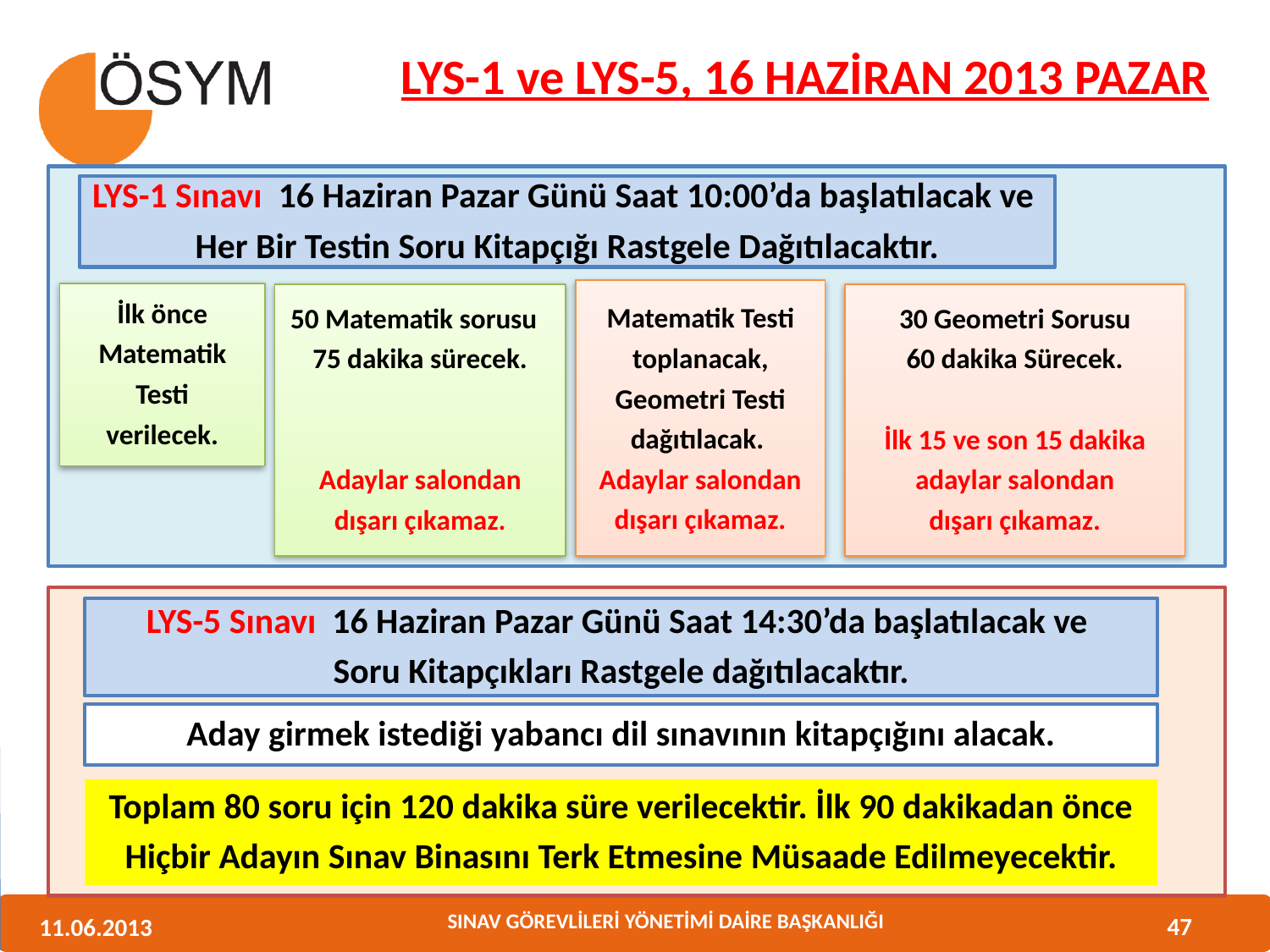

# LYS-1 ve LYS-5, 16 HAZİRAN 2013 PAZAR

LYS-1 Sınavı  16 Haziran Pazar Günü Saat 10:00’da başlatılacak ve
Her Bir Testin Soru Kitapçığı Rastgele Dağıtılacaktır.

Matematik Testi
toplanacak,
Geometri Testi
dağıtılacak.
Adaylar salondan
dışarı çıkamaz.

İlk önce
Matematik
Testi
verilecek.
50 Matematik sorusu
75 dakika sürecek.

Adaylar salondan
dışarı çıkamaz.
30 Geometri Sorusu
60 dakika Sürecek.

İlk 15 ve son 15 dakika
adaylar salondan
dışarı çıkamaz.

LYS-5 Sınavı  16 Haziran Pazar Günü Saat 14:30’da başlatılacak ve
Soru Kitapçıkları Rastgele dağıtılacaktır.
Aday girmek istediği yabancı dil sınavının kitapçığını alacak.
Toplam 80 soru için 120 dakika süre verilecektir. İlk 90 dakikadan önce
Hiçbir Adayın Sınav Binasını Terk Etmesine Müsaade Edilmeyecektir.
47
11.06.2013